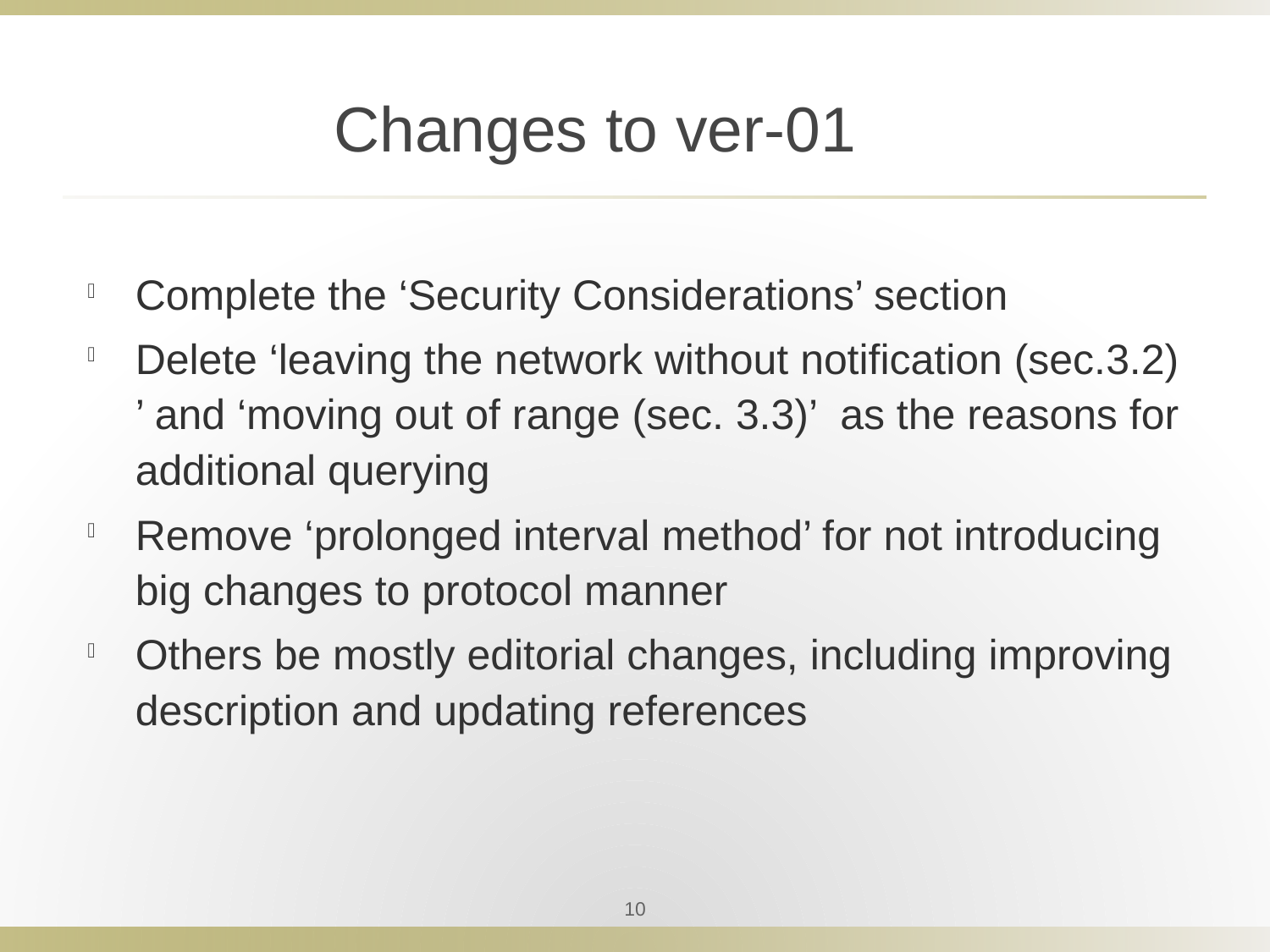

# Changes to ver-01
Complete the ‘Security Considerations’ section
Delete ‘leaving the network without notification (sec.3.2) ’ and ‘moving out of range (sec. 3.3)’  as the reasons for additional querying
Remove ‘prolonged interval method’ for not introducing big changes to protocol manner
Others be mostly editorial changes, including improving description and updating references

10